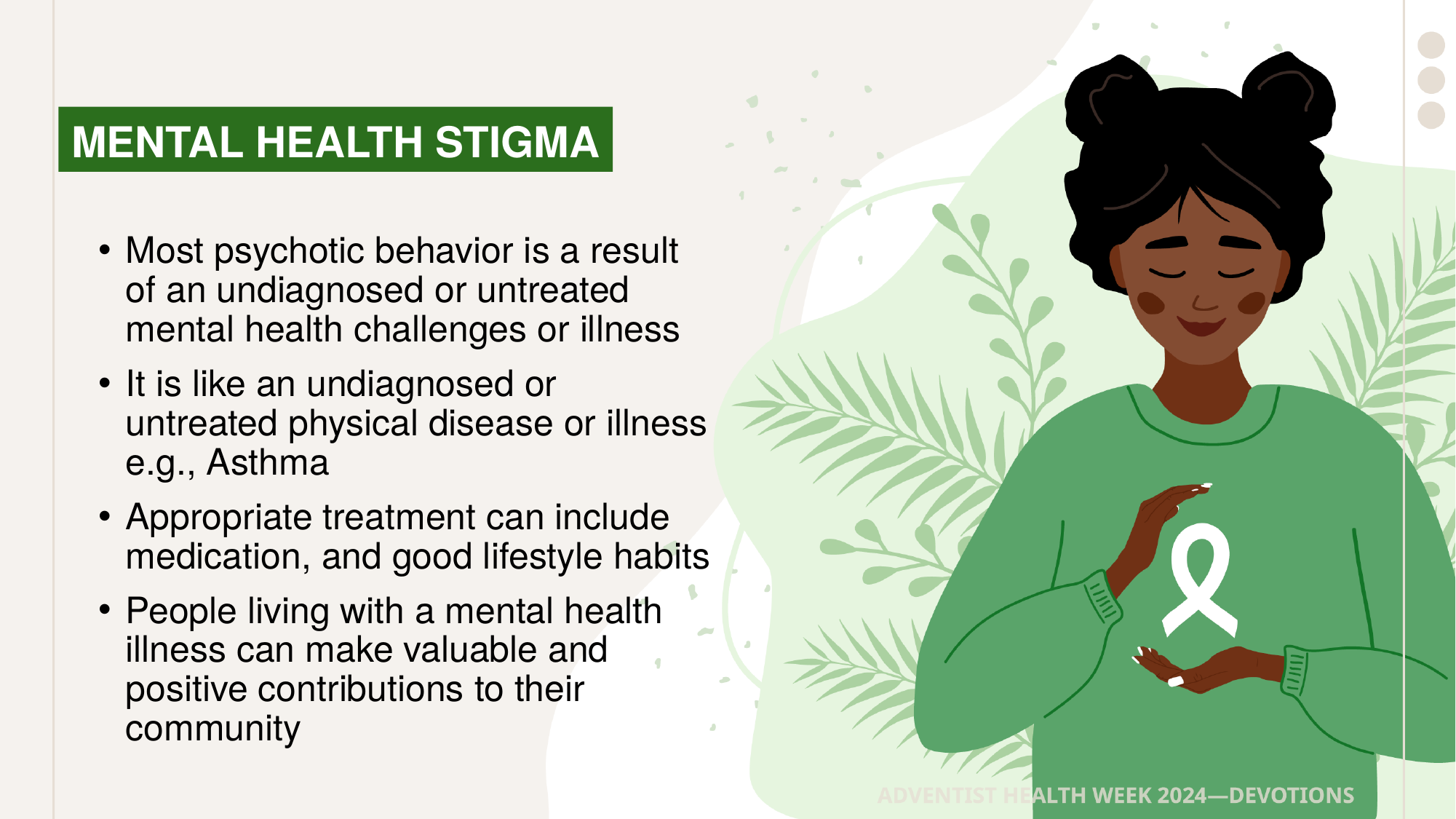

MENTAL HEALTH STIGMA
Most psychotic behavior is a result of an undiagnosed or untreated mental health challenges or illness
It is like an undiagnosed or untreated physical disease or illness e.g., Asthma
Appropriate treatment can include medication, and good lifestyle habits
People living with a mental health illness can make valuable and positive contributions to their community